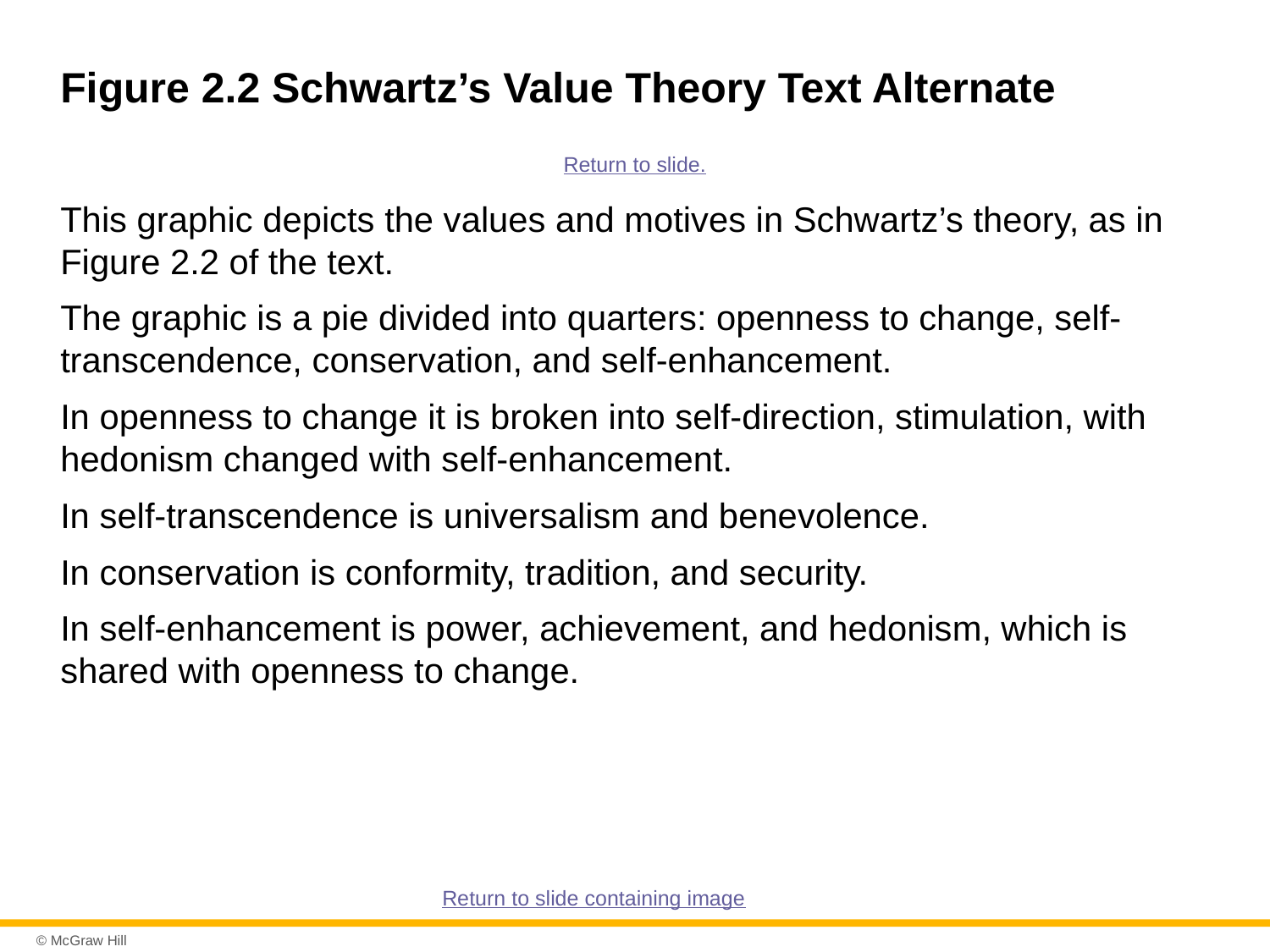

# Figure 2.2 Schwartz’s Value Theory Text Alternate
Return to slide.
This graphic depicts the values and motives in Schwartz’s theory, as in Figure 2.2 of the text.
The graphic is a pie divided into quarters: openness to change, self-transcendence, conservation, and self-enhancement.
In openness to change it is broken into self-direction, stimulation, with hedonism changed with self-enhancement.
In self-transcendence is universalism and benevolence.
In conservation is conformity, tradition, and security.
In self-enhancement is power, achievement, and hedonism, which is shared with openness to change.

Return to slide containing image